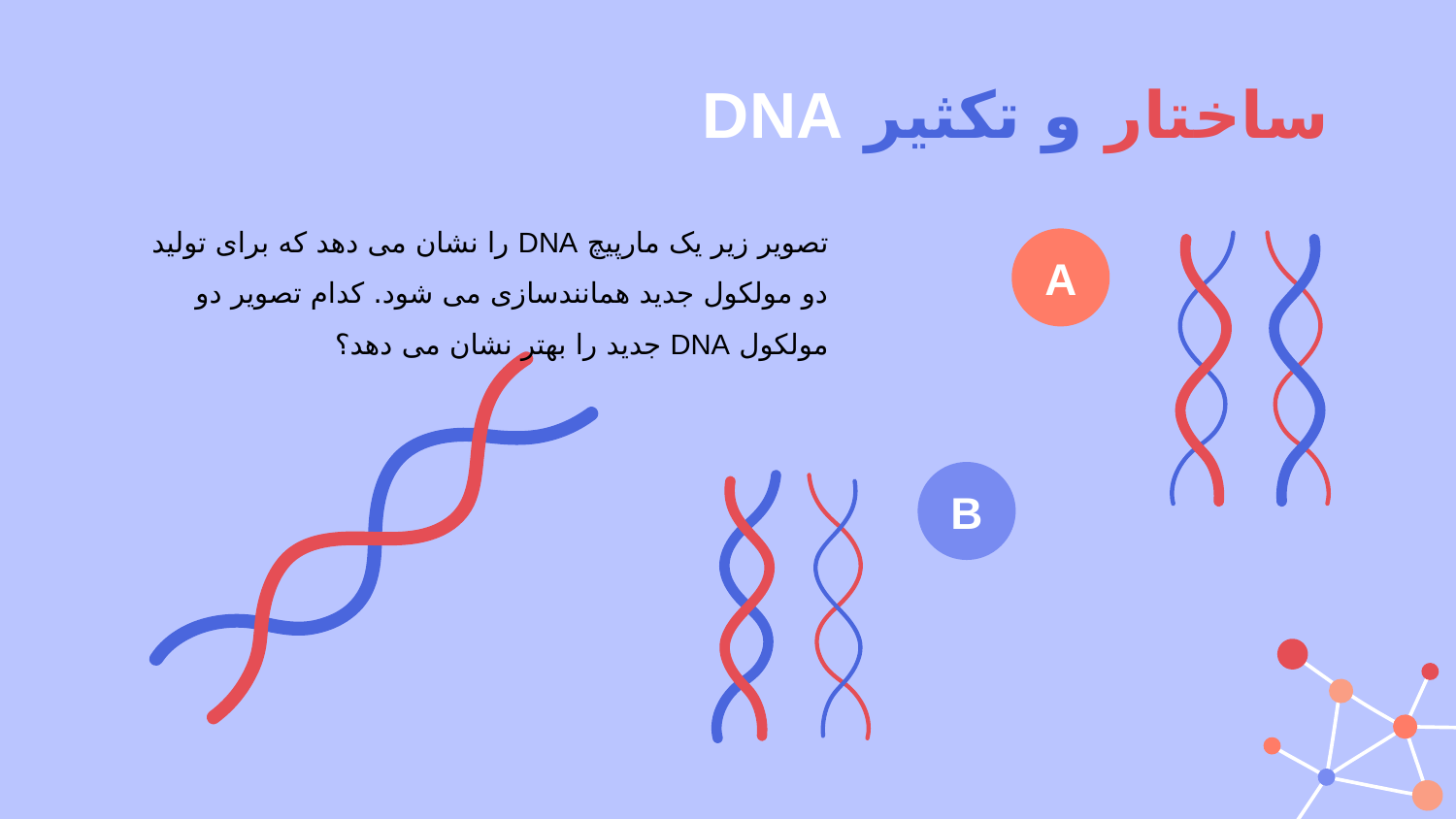

# ساختار و تکثیر DNA
تصویر زیر یک مارپیچ DNA را نشان می دهد که برای تولید دو مولکول جدید همانندسازی می شود. کدام تصویر دو مولکول DNA جدید را بهتر نشان می دهد؟

A

B